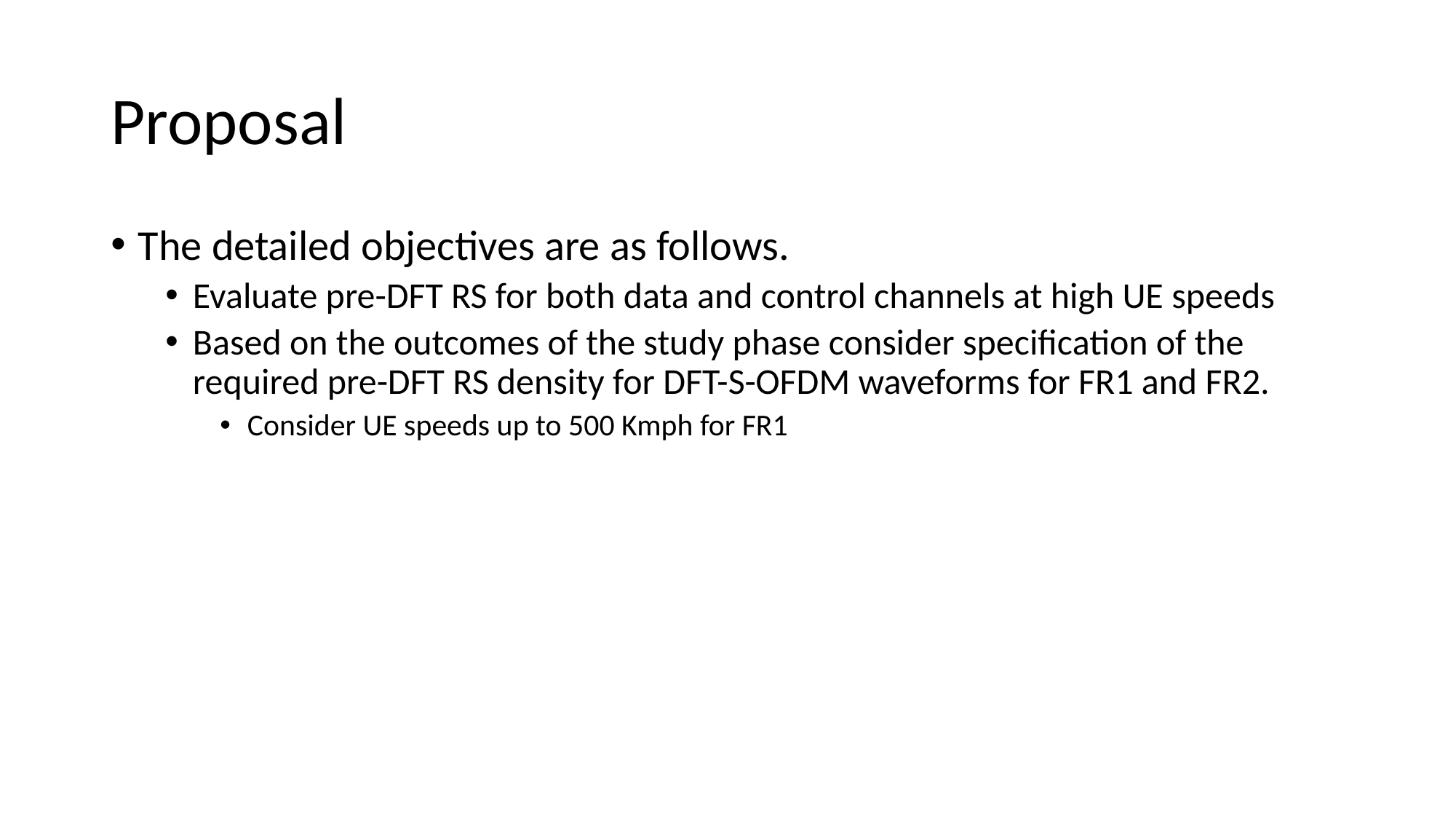

# Proposal
The detailed objectives are as follows.
Evaluate pre-DFT RS for both data and control channels at high UE speeds
Based on the outcomes of the study phase consider specification of the required pre-DFT RS density for DFT-S-OFDM waveforms for FR1 and FR2.
Consider UE speeds up to 500 Kmph for FR1